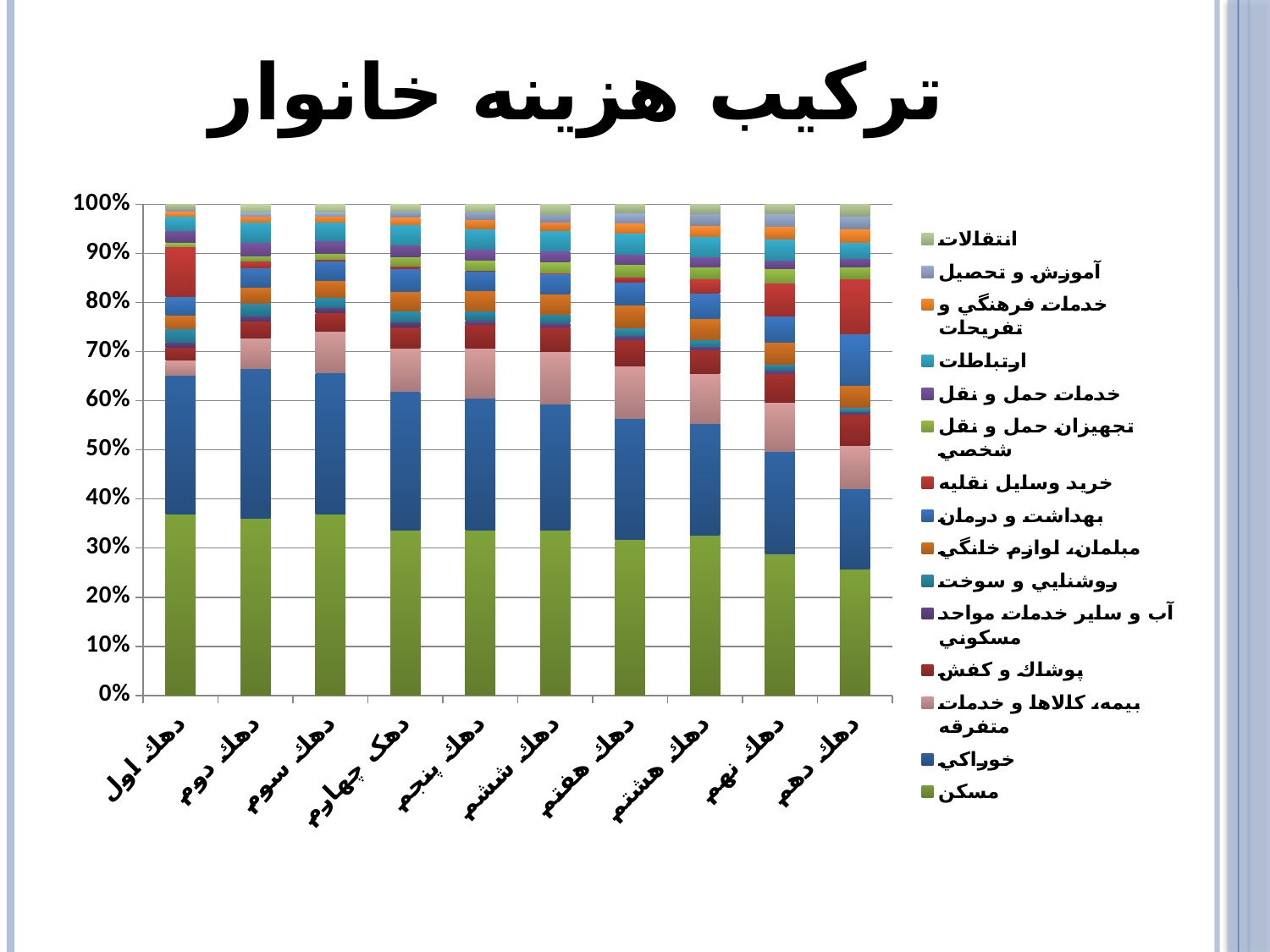

# ترکیب هزینه خانوار

### Chart

| Category | مسكن | خوراكي | بیمه، كالاها و خدمات متفرقه | پوشاك و كفش | آب و ساير خدمات مواحد مسكوني | روشنايي و سوخت | مبلمان، لوازم خانگي | بهداشت و درمان | خريد وسايل نقليه | تجهيزان حمل و نقل شخصي | خدمات حمل و نقل | ارتباطات | خدمات فرهنگي و تفريحات | آموزش و تحصيل | انتقالات |
|---|---|---|---|---|---|---|---|---|---|---|---|---|---|---|---|
| دهك اول | 0.46464590353512925 | 0.3565011773373399 | 0.03754658788859364 | 0.03313912842823001 | 0.013208170120493653 | 0.03390404605643312 | 0.03666558069303619 | 0.045854381200313904 | -0.12942119252829942 | 0.01097291135718066 | 0.02937983175898837 | 0.038106982595023396 | 0.011172682352332933 | 0.004582187802222533 | 0.013741621402981685 |
| دهك دوم | 0.37040147013752134 | 0.31160851826326535 | 0.06450260350855971 | 0.03462627355308205 | 0.010696588286580407 | 0.02635029936906291 | 0.034572283369538194 | 0.04098860471043753 | -0.012831992197659578 | 0.011668465797381433 | 0.02814677394017434 | 0.041702158707505356 | 0.01328760213007536 | 0.007885521079534812 | 0.01639482934494413 |
| دهك سوم | 0.37142595512895005 | 0.29072141230784926 | 0.0860160094473162 | 0.03736302896671325 | 0.00970062757316011 | 0.02193802670898361 | 0.03510777989246648 | 0.0385535924472596 | -0.003874360751392629 | 0.01297645873299072 | 0.02475287320270847 | 0.03807978454952786 | 0.013296471937976263 | 0.008268167492090368 | 0.01567417236340484 |
| دهک چهارم | 0.3407748898731154 | 0.28417461870807936 | 0.08858582602462713 | 0.044747691036525976 | 0.009575158988437122 | 0.02220244468809447 | 0.04029984724467266 | 0.04774294250493417 | -0.00500908634538585 | 0.01904914136382944 | 0.024355039999986183 | 0.04199061971881204 | 0.01539159130022369 | 0.011829413198897423 | 0.014289861695152731 |
| دهك پنجم | 0.3367290887666378 | 0.2692172656903523 | 0.10194107186573292 | 0.04726058013154833 | 0.008540987640759435 | 0.0185356999456615 | 0.04247335142606243 | 0.039899681688526895 | 0.001682107041809808 | 0.019936211269315475 | 0.023154690397825237 | 0.04110152020799079 | 0.017782448436563132 | 0.01635631641191638 | 0.015388979079298443 |
| دهك ششم | 0.33646944314399846 | 0.25649027680517417 | 0.1074363974609148 | 0.04996051120045951 | 0.008059870527881175 | 0.017042502832571423 | 0.042200003147301594 | 0.041828572384002255 | 0.0012742760222829 | 0.021936532204763496 | 0.022456697556120495 | 0.04134579353308208 | 0.01729731131927014 | 0.016222163592802197 | 0.019979648269377627 |
| دهك هفتم | 0.3173836416619226 | 0.2464326979275834 | 0.10761018606924012 | 0.053343588078289275 | 0.007686936102321671 | 0.015182056682325881 | 0.04732533722184983 | 0.046502937751367504 | 0.010769771394285475 | 0.02547692980186849 | 0.020247486357434313 | 0.0427346608048891 | 0.0211450147826294 | 0.020526342911938403 | 0.017632412452057124 |
| دهك هشتم | 0.32645358717212697 | 0.22699984275903726 | 0.1021705797531551 | 0.0486965567038703 | 0.0066401755561606695 | 0.013009119873088833 | 0.043888971638273724 | 0.05137325944892612 | 0.029876613985632856 | 0.024149337180854397 | 0.019849521528666016 | 0.041929798574291445 | 0.022493124519801004 | 0.02421850915624513 | 0.01825100214987356 |
| دهك نهم | 0.2888344963566318 | 0.20735521834062495 | 0.1011579931257205 | 0.058090883243532 | 0.0067890343286597914 | 0.011254691620542654 | 0.045069523436353995 | 0.05441755420509253 | 0.06708502082858293 | 0.028516630533275394 | 0.01771879127856039 | 0.04321511122038029 | 0.024890584488205417 | 0.02690877008965371 | 0.018695696904185124 |
| دهك دهم | 0.25767094103608584 | 0.16382711706578637 | 0.08716331385638205 | 0.06456362402739728 | 0.005455416083202758 | 0.008367639802267724 | 0.044974547357016434 | 0.10373863635370249 | 0.11212620835251871 | 0.024827569754087973 | 0.016263468958540535 | 0.033131692945976746 | 0.028609699318671206 | 0.025530642319783216 | 0.023749482768582023 |